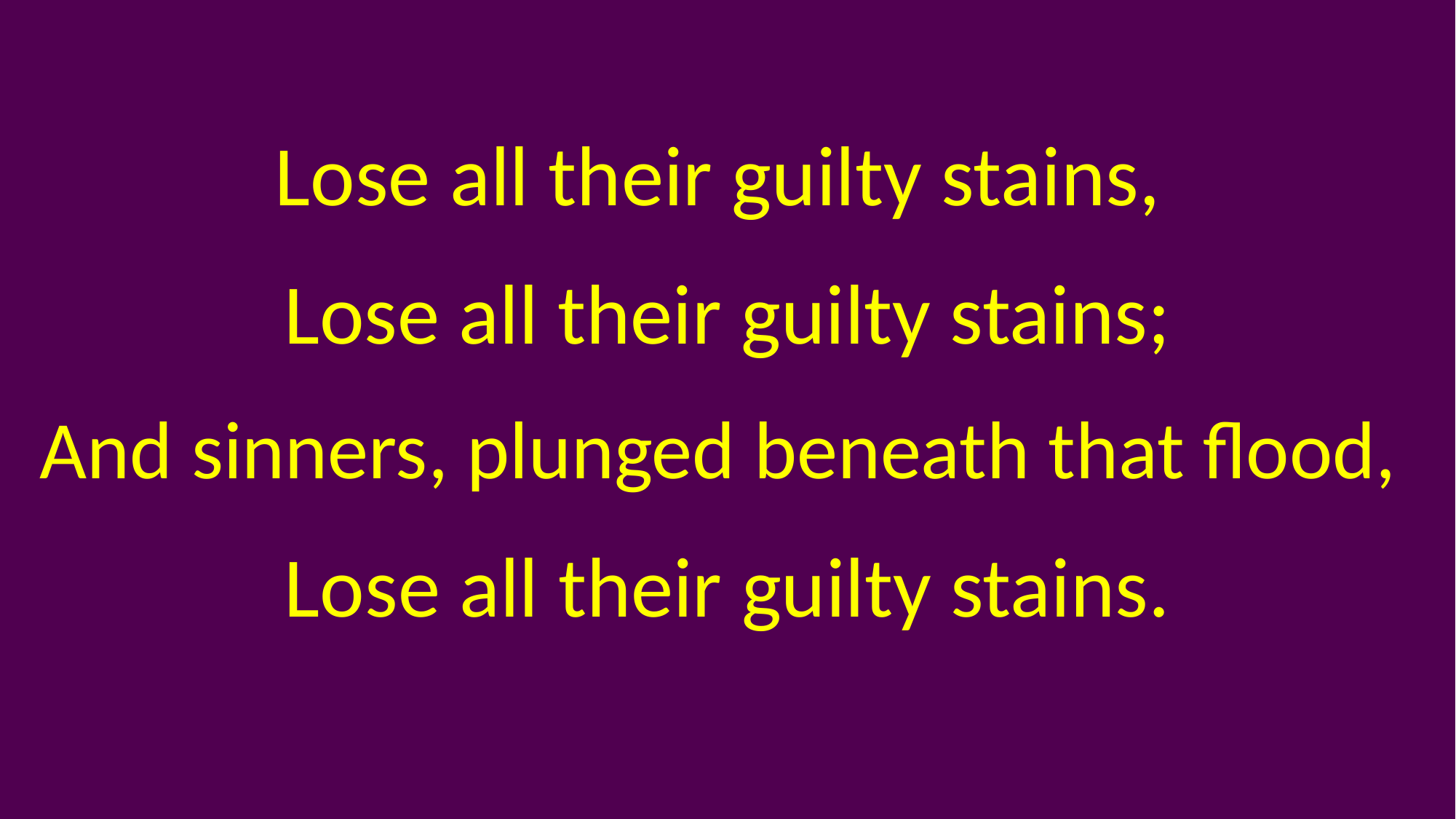

Lose all their guilty stains,
Lose all their guilty stains;
And sinners, plunged beneath that flood,
Lose all their guilty stains.